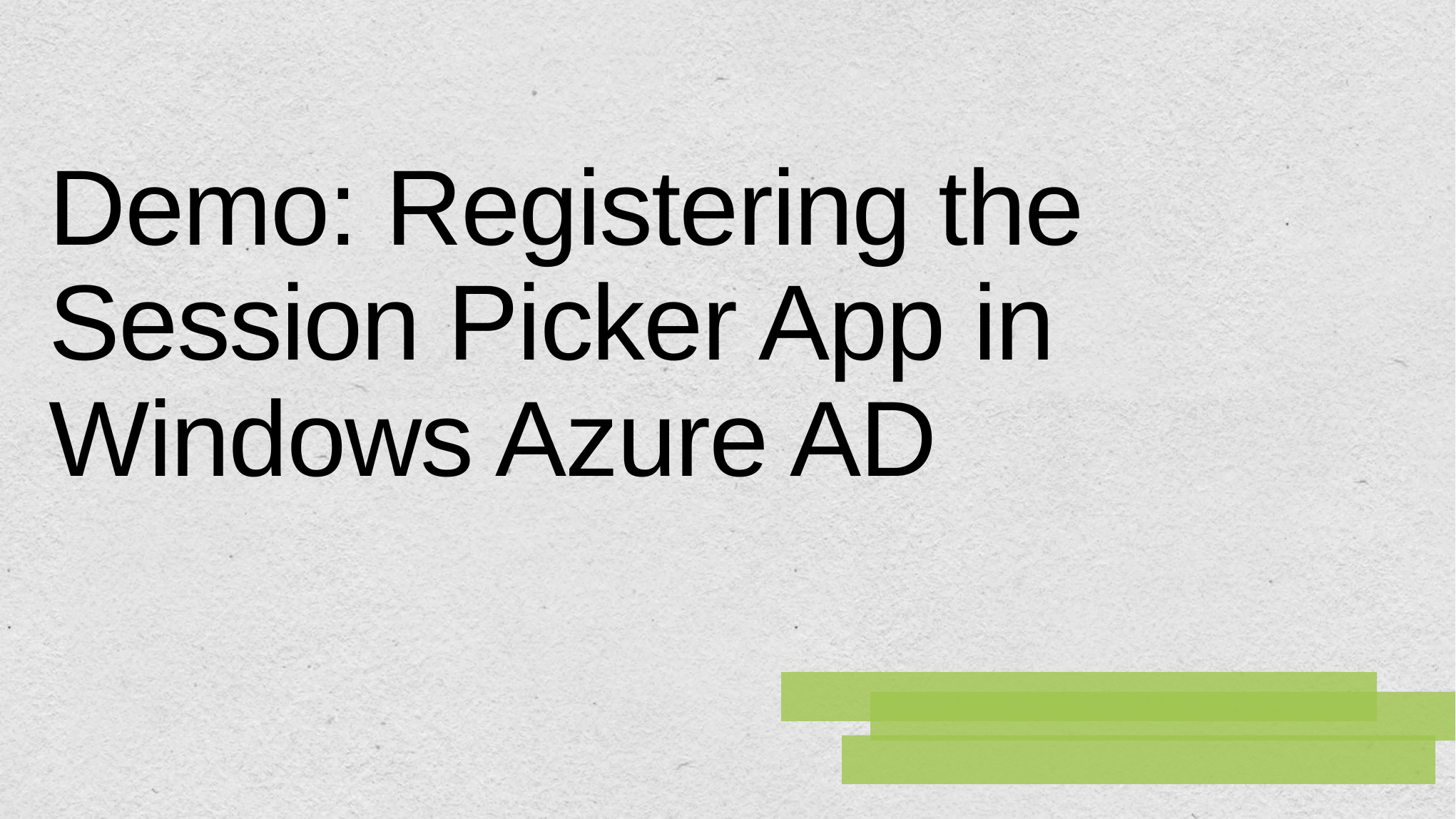

# Demo: Registering the Session Picker App in Windows Azure AD